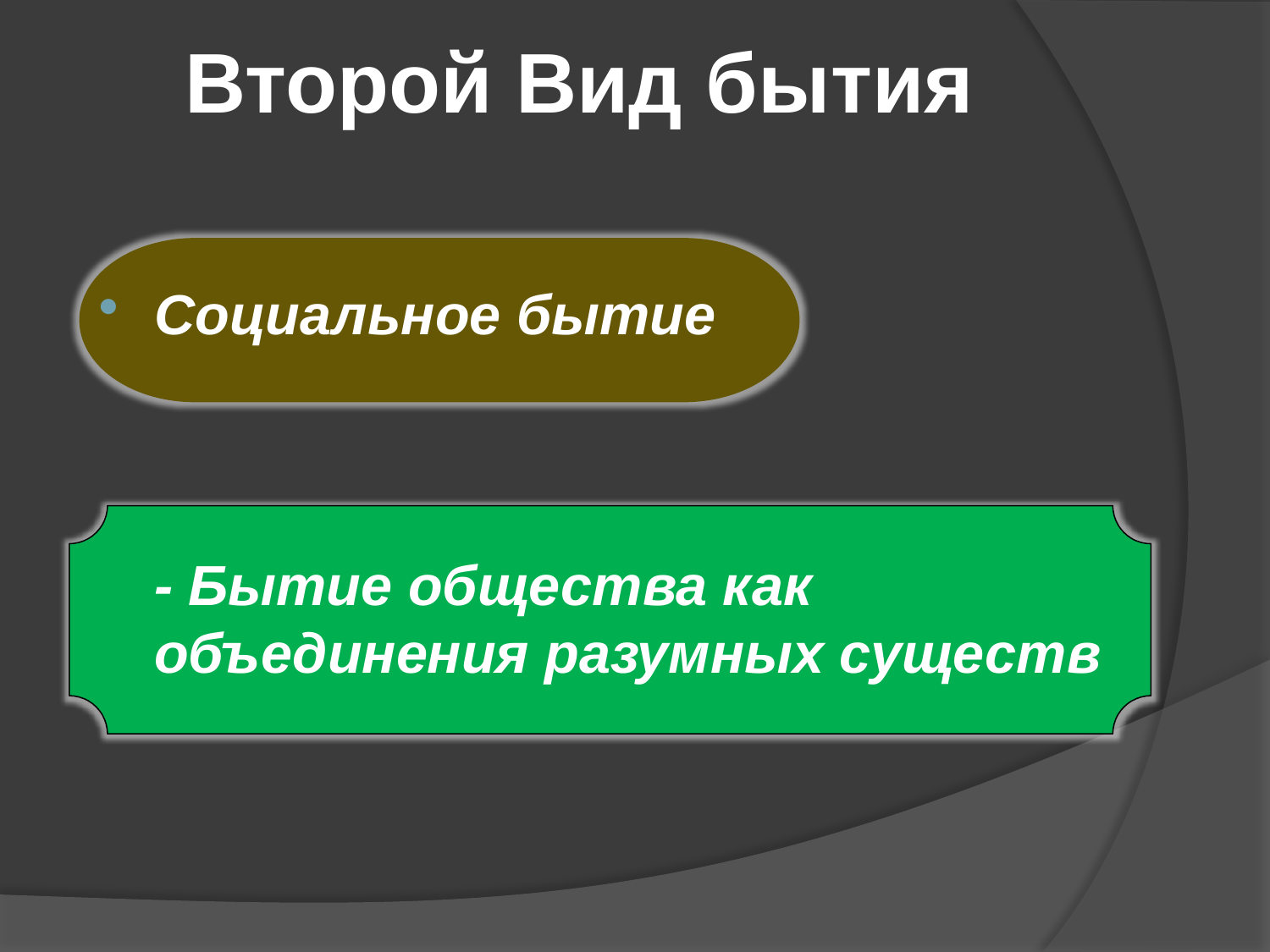

# Второй Вид бытия

Социальное бытие
- Бытие общества как объединения разумных существ